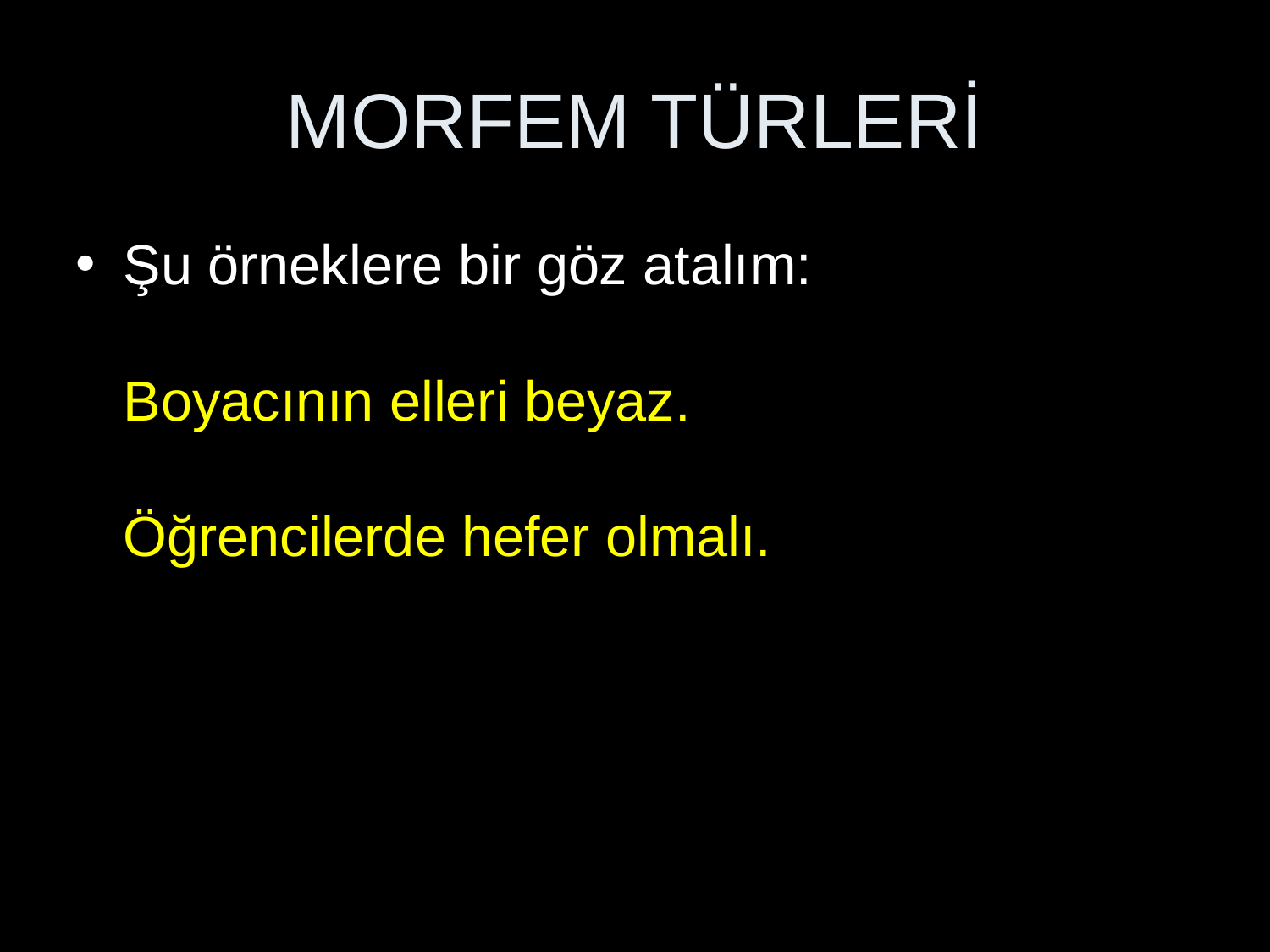

# MORFEM TÜRLERİ
Şu örneklere bir göz atalım:
Boyacının elleri beyaz.
Öğrencilerde hefer olmalı.